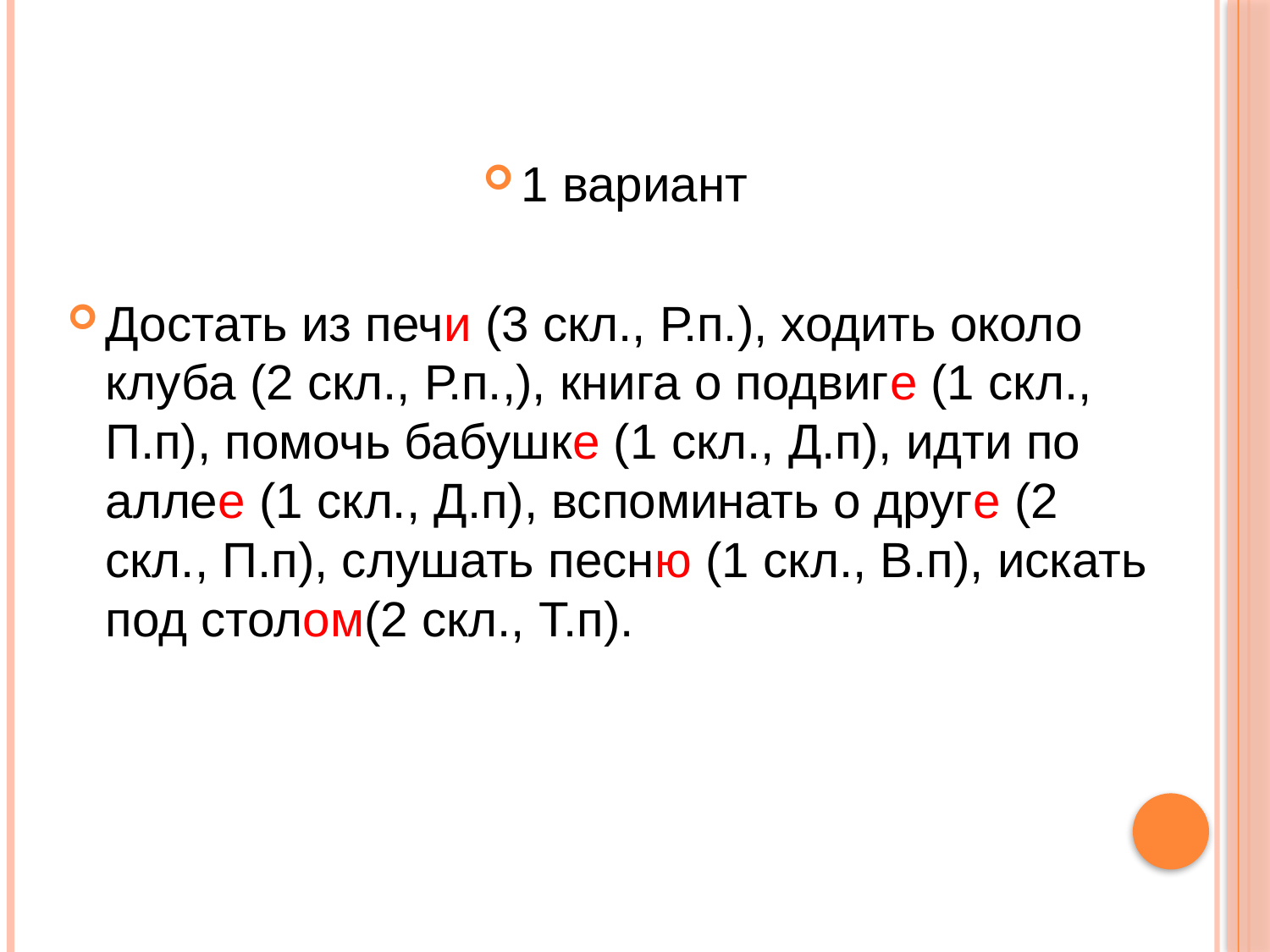

#
1 вариант

Достать из печи (3 скл., Р.п.), ходить около клуба (2 скл., Р.п.,), книга о подвиге (1 скл., П.п), помочь бабушке (1 скл., Д.п), идти по аллее (1 скл., Д.п), вспоминать о друге (2 скл., П.п), слушать песню (1 скл., В.п), искать под столом(2 скл., Т.п).